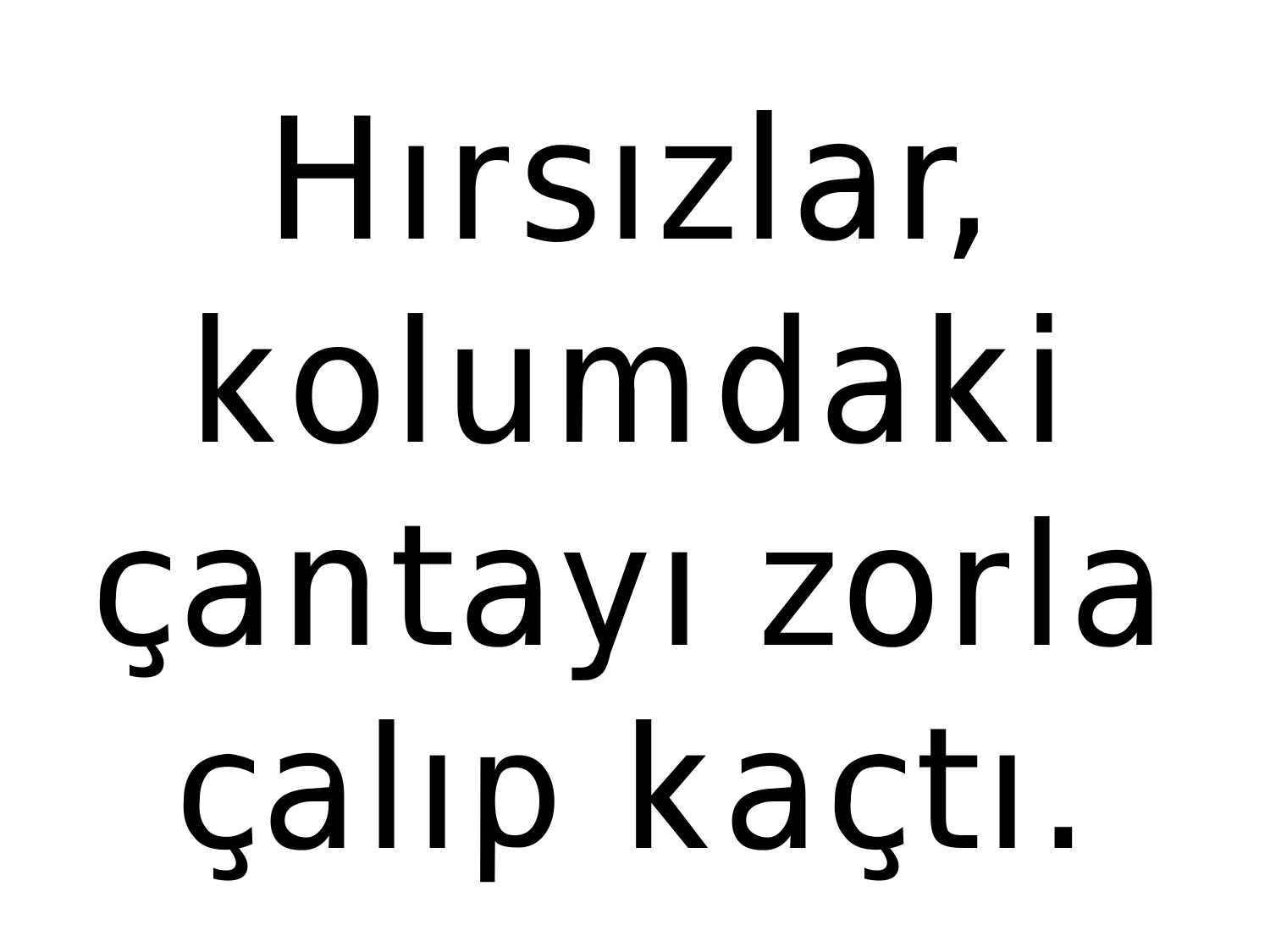

# Hırsızlar, kolumdaki çantayı zorla çalıp kaçtı.